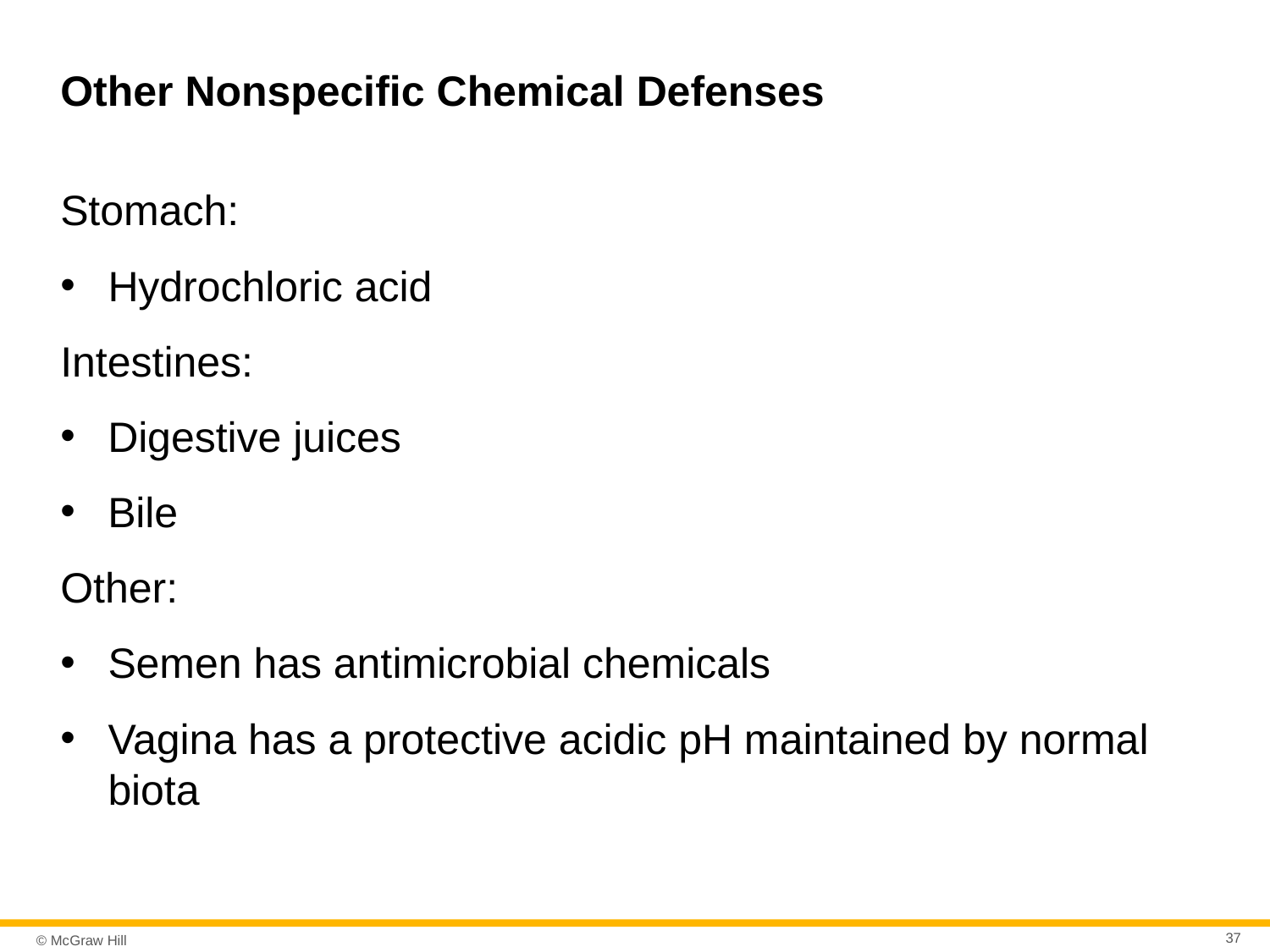

# Other Nonspecific Chemical Defenses
Stomach:
Hydrochloric acid
Intestines:
Digestive juices
Bile
Other:
Semen has antimicrobial chemicals
Vagina has a protective acidic pH maintained by normal biota